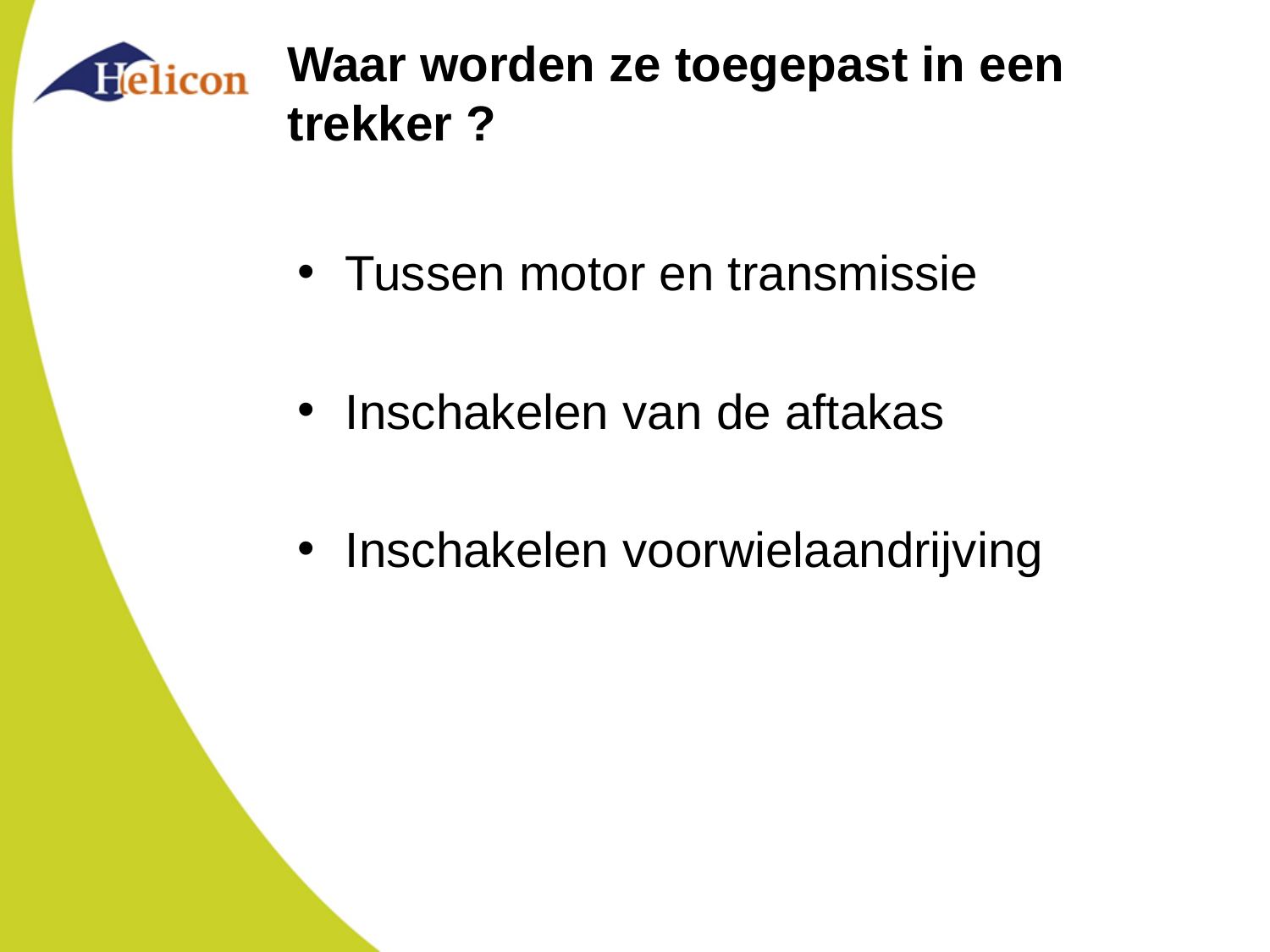

# Waar worden ze toegepast in een trekker ?

Tussen motor en transmissie

Inschakelen van de aftakas

Inschakelen voorwielaandrijving